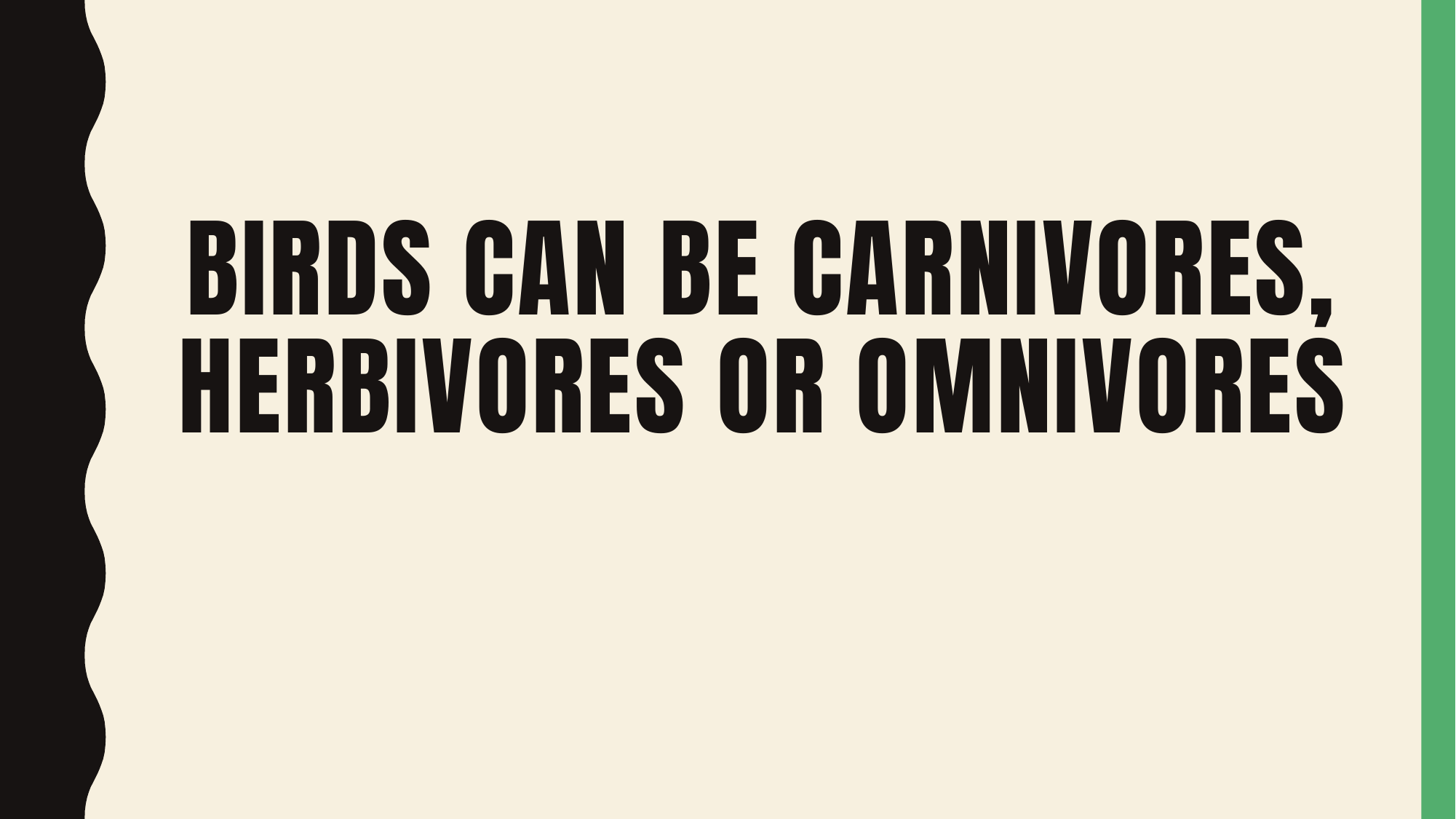

# Birds can be carnivores, herbivores or omnivores